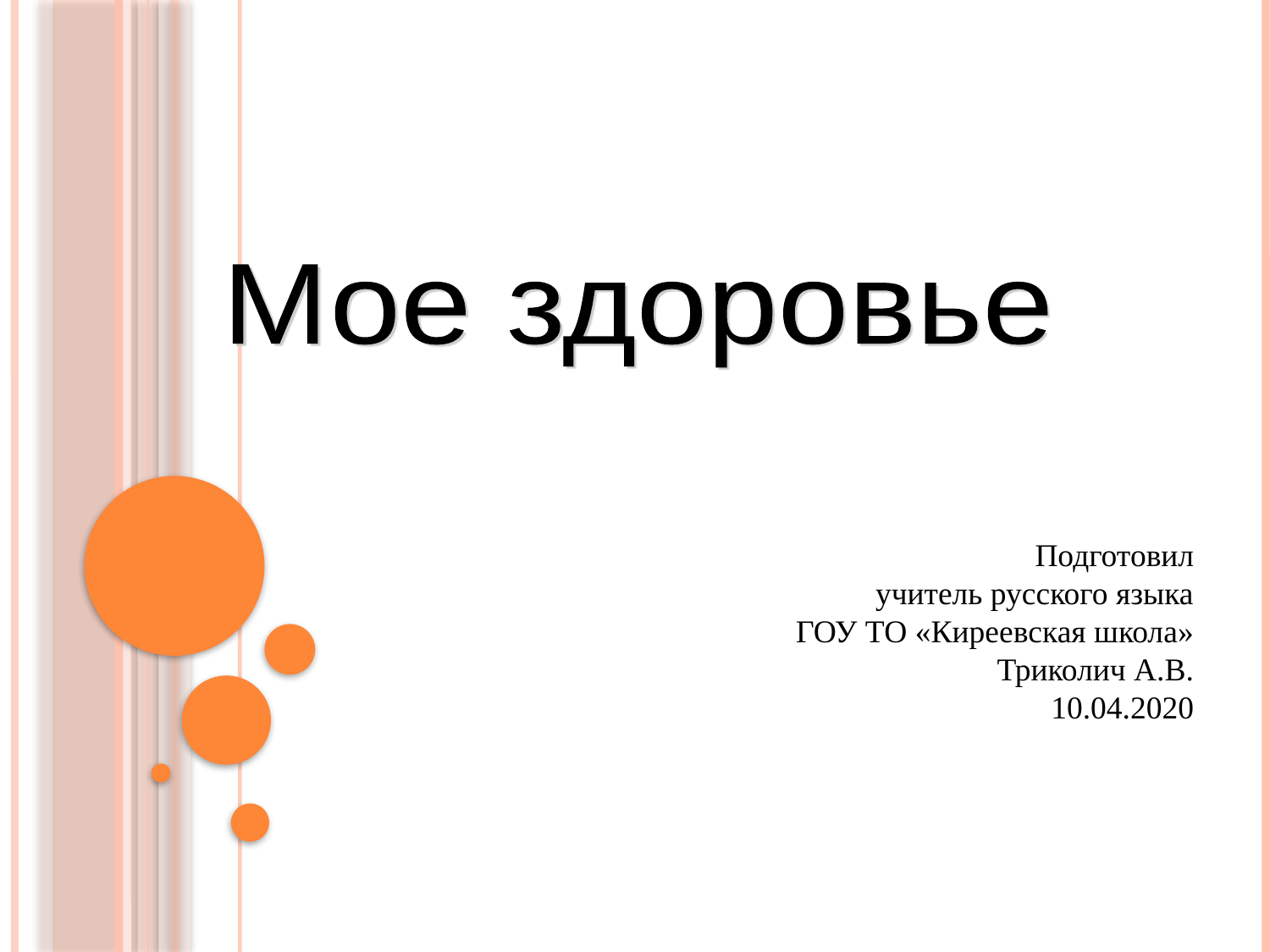

Мое здоровье
Подготовил
учитель русского языка
ГОУ ТО «Киреевская школа»
Триколич А.В.
10.04.2020